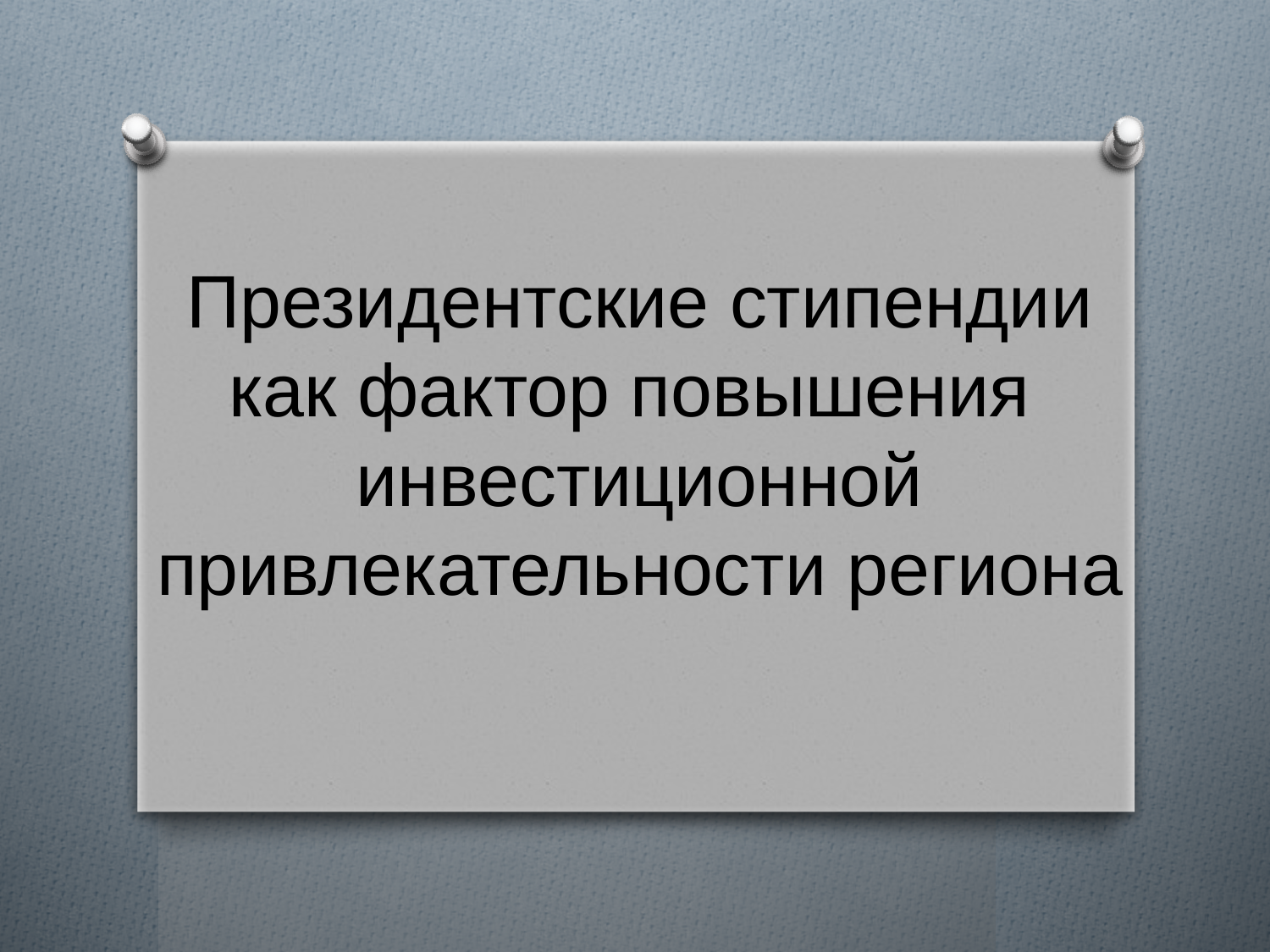

# Президентские стипендии как фактор повышения инвестиционной привлекательности региона